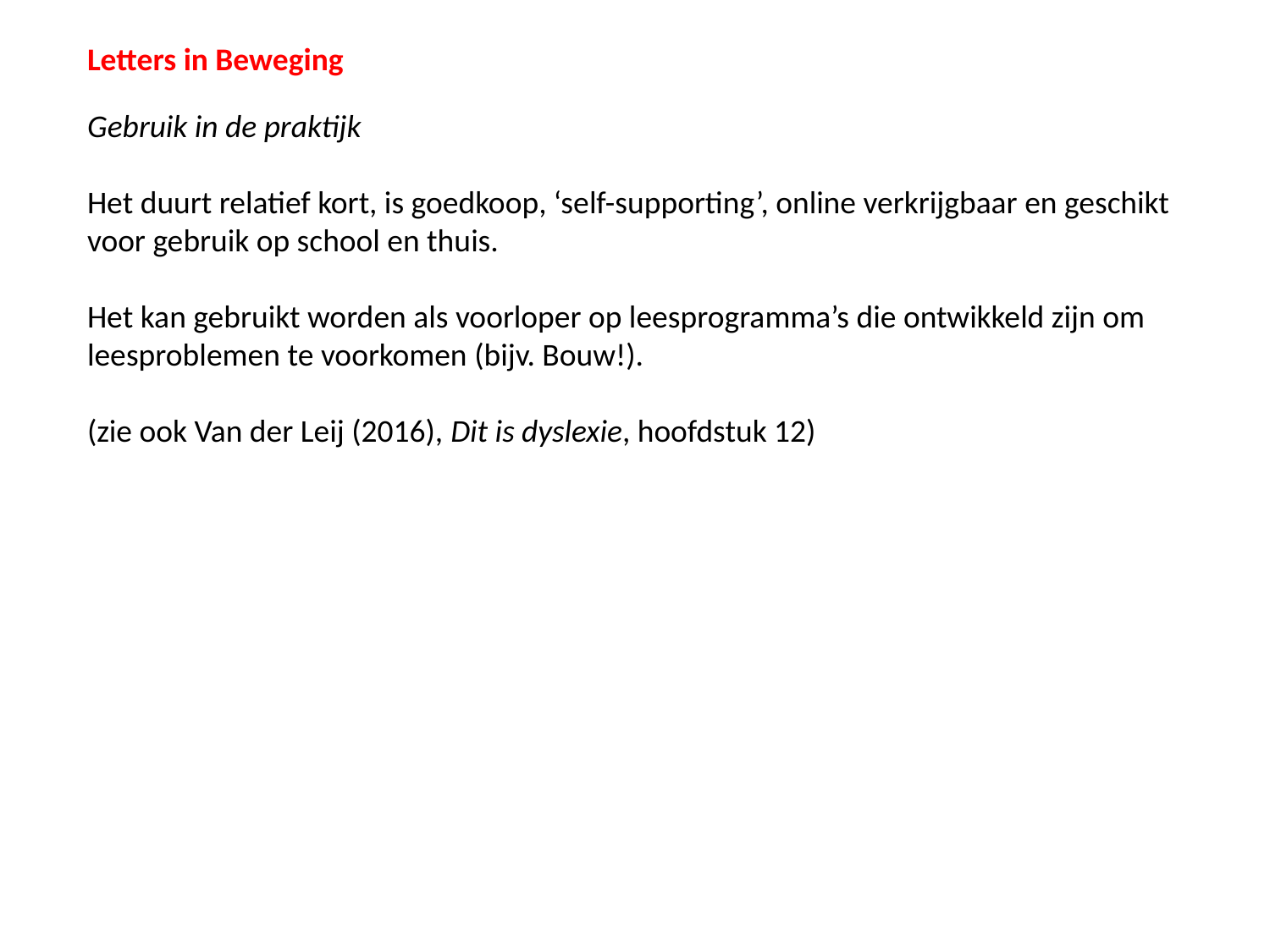

Letters in Beweging

Gebruik in de praktijk

Het duurt relatief kort, is goedkoop, ‘self-supporting’, online verkrijgbaar en geschikt voor gebruik op school en thuis.

Het kan gebruikt worden als voorloper op leesprogramma’s die ontwikkeld zijn om leesproblemen te voorkomen (bijv. Bouw!).

(zie ook Van der Leij (2016), Dit is dyslexie, hoofdstuk 12)